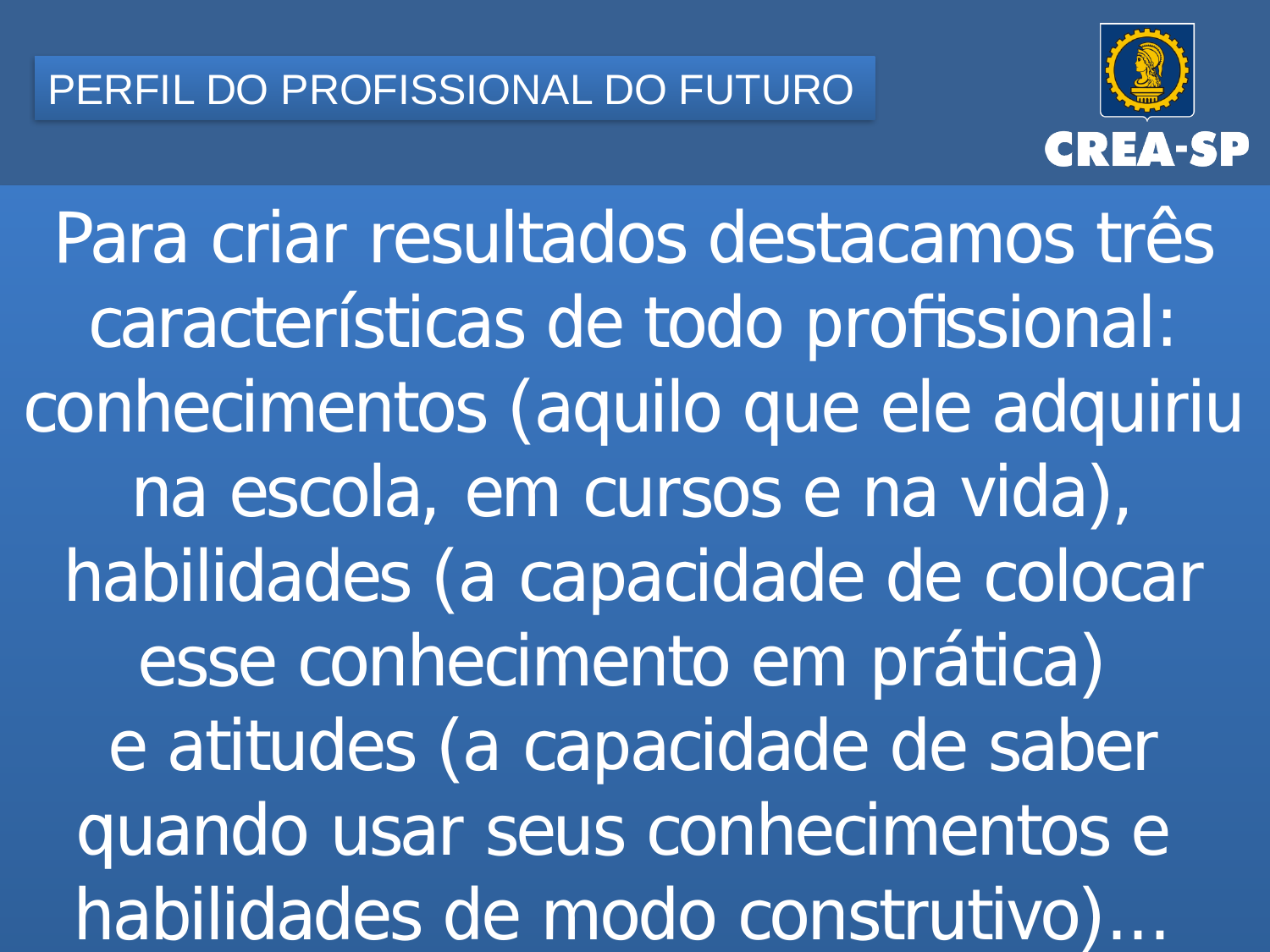

PERFIL DO PROFISSIONAL DO FUTURO
Para criar resultados destacamos três características de todo profissional: conhecimentos (aquilo que ele adquiriu na escola, em cursos e na vida), habilidades (a capacidade de colocar esse conhecimento em prática)
e atitudes (a capacidade de saber quando usar seus conhecimentos e  habilidades de modo construtivo)...